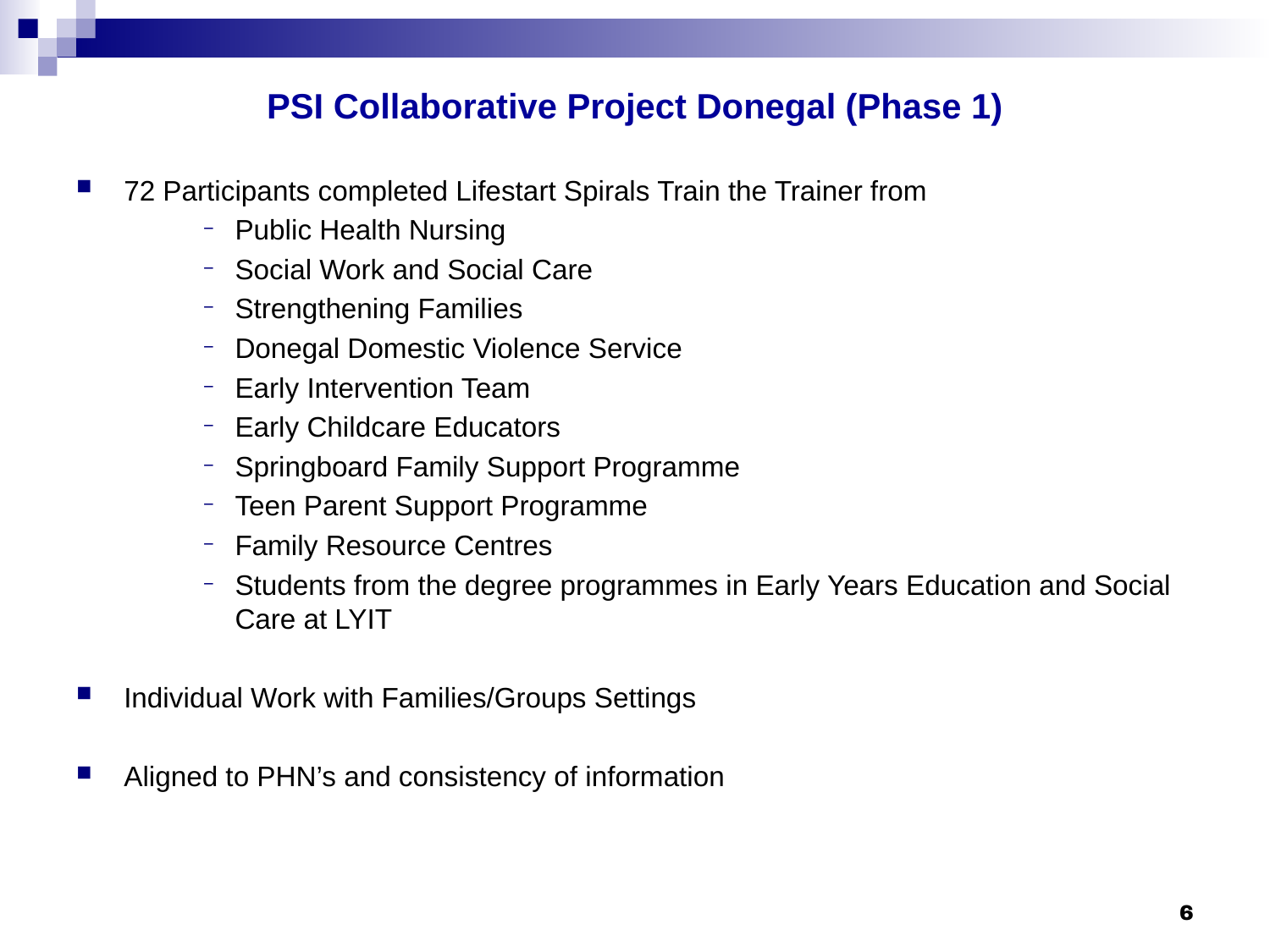

# PSI Collaborative Project Donegal (Phase 1)
72 Participants completed Lifestart Spirals Train the Trainer from
Public Health Nursing
Social Work and Social Care
Strengthening Families
Donegal Domestic Violence Service
Early Intervention Team
Early Childcare Educators
Springboard Family Support Programme
Teen Parent Support Programme
Family Resource Centres
Students from the degree programmes in Early Years Education and Social Care at LYIT

Individual Work with Families/Groups Settings

Aligned to PHN’s and consistency of information

6